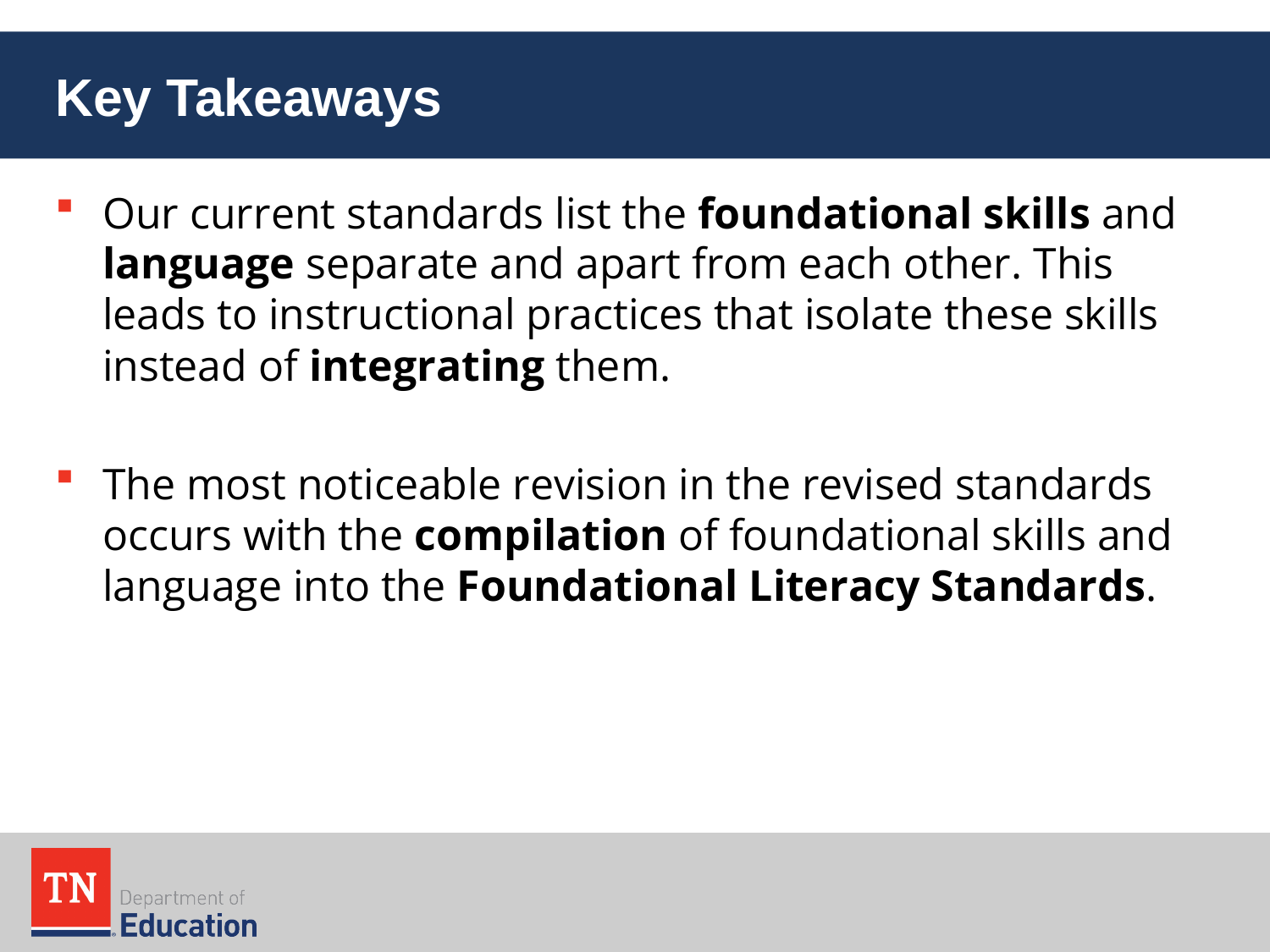

# Key Takeaways
Our current standards list the foundational skills and language separate and apart from each other. This leads to instructional practices that isolate these skills instead of integrating them.

The most noticeable revision in the revised standards occurs with the compilation of foundational skills and language into the Foundational Literacy Standards.